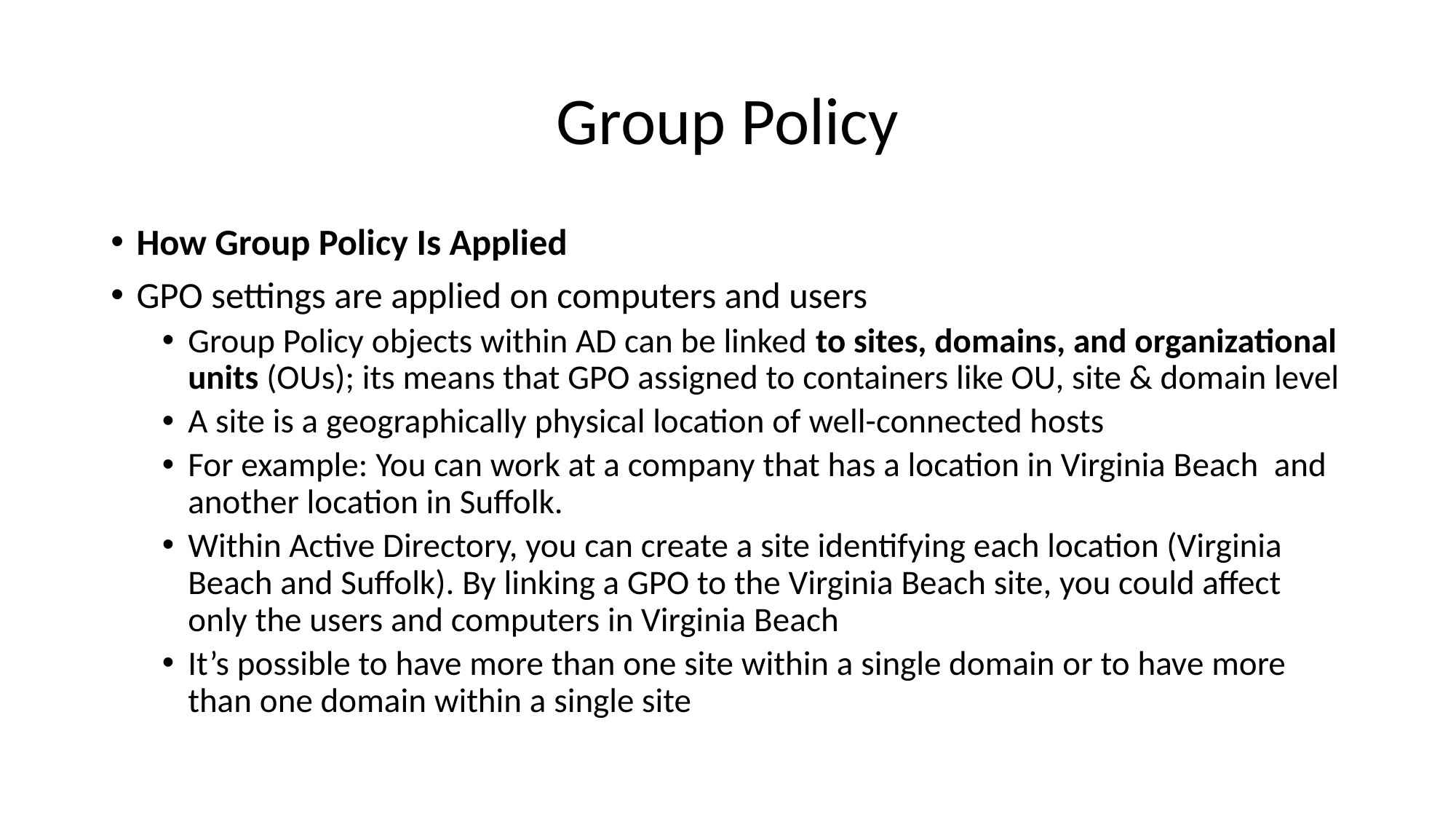

# Group Policy
How Group Policy Is Applied
GPO settings are applied on computers and users
Group Policy objects within AD can be linked to sites, domains, and organizational units (OUs); its means that GPO assigned to containers like OU, site & domain level
A site is a geographically physical location of well-connected hosts
For example: You can work at a company that has a location in Virginia Beach  and another location in Suffolk.
Within Active Directory, you can create a site identifying each location (Virginia Beach and Suffolk). By linking a GPO to the Virginia Beach site, you could affect only the users and computers in Virginia Beach
It’s possible to have more than one site within a single domain or to have more than one domain within a single site